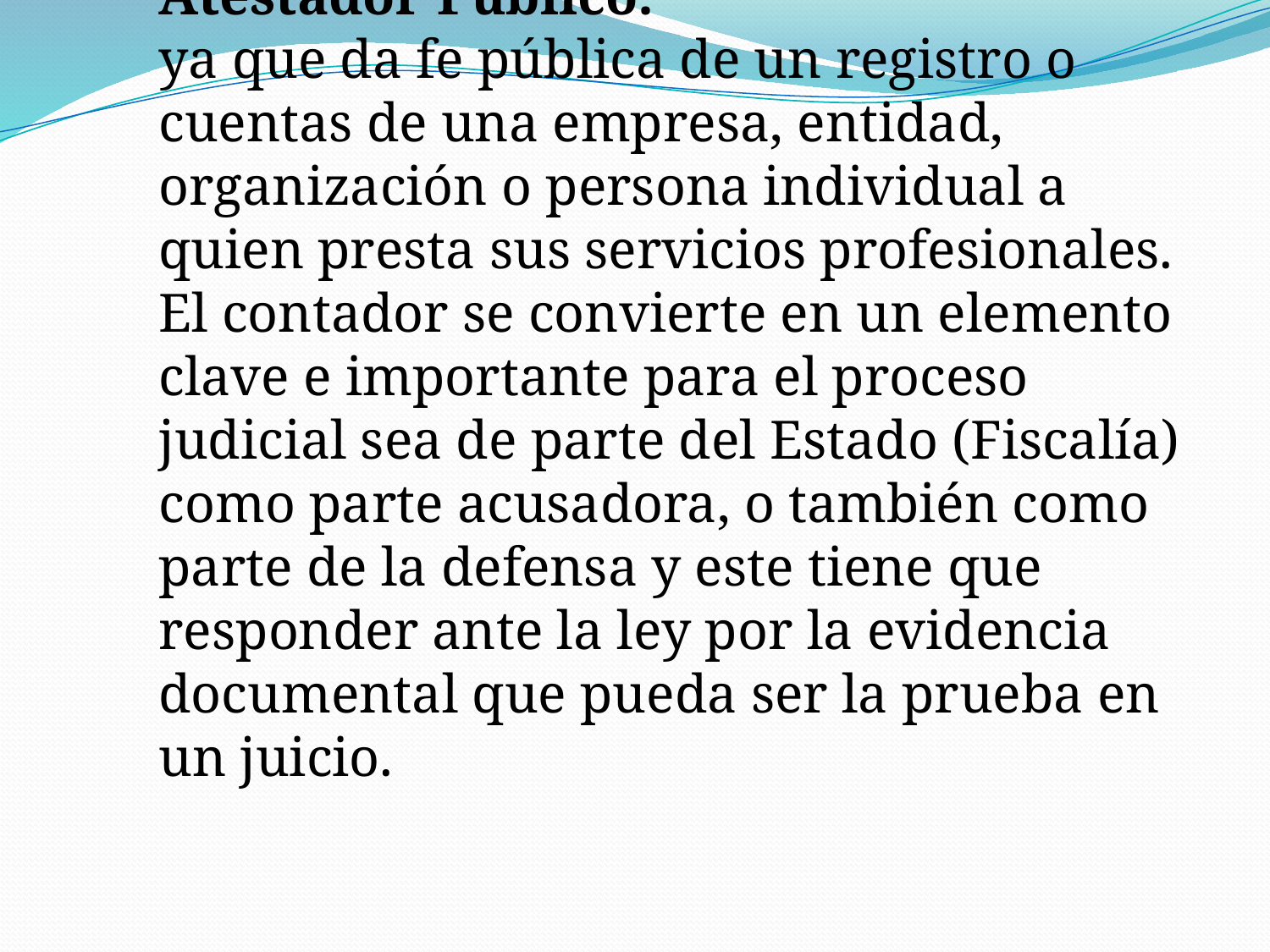

# Atestador Público: ya que da fe pública de un registro o cuentas de una empresa, entidad, organización o persona individual a quien presta sus servicios profesionales. El contador se convierte en un elemento clave e importante para el proceso judicial sea de parte del Estado (Fiscalía) como parte acusadora, o también como parte de la defensa y este tiene que responder ante la ley por la evidencia documental que pueda ser la prueba en un juicio.